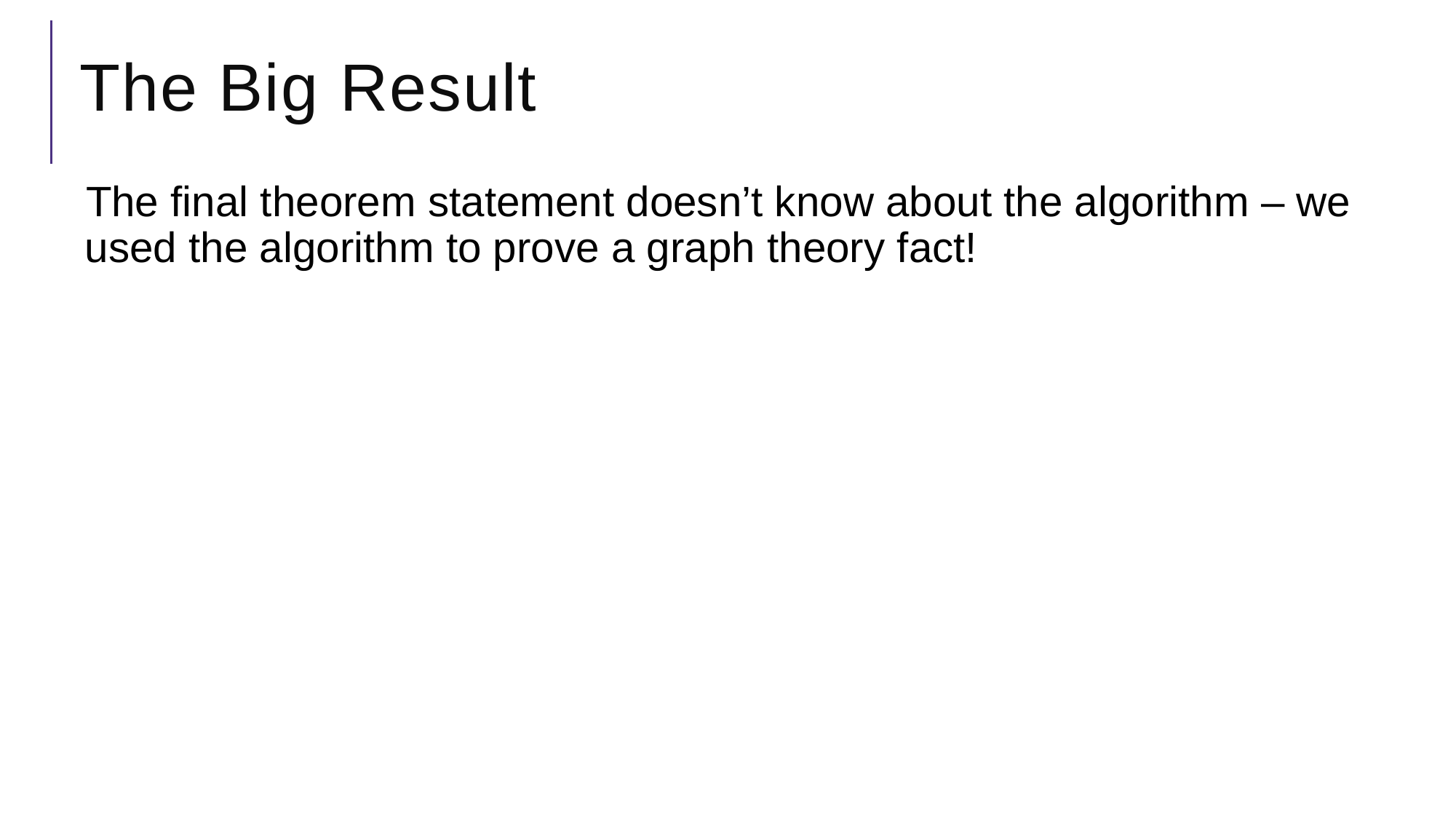

# The Big Result
The final theorem statement doesn’t know about the algorithm – we used the algorithm to prove a graph theory fact!